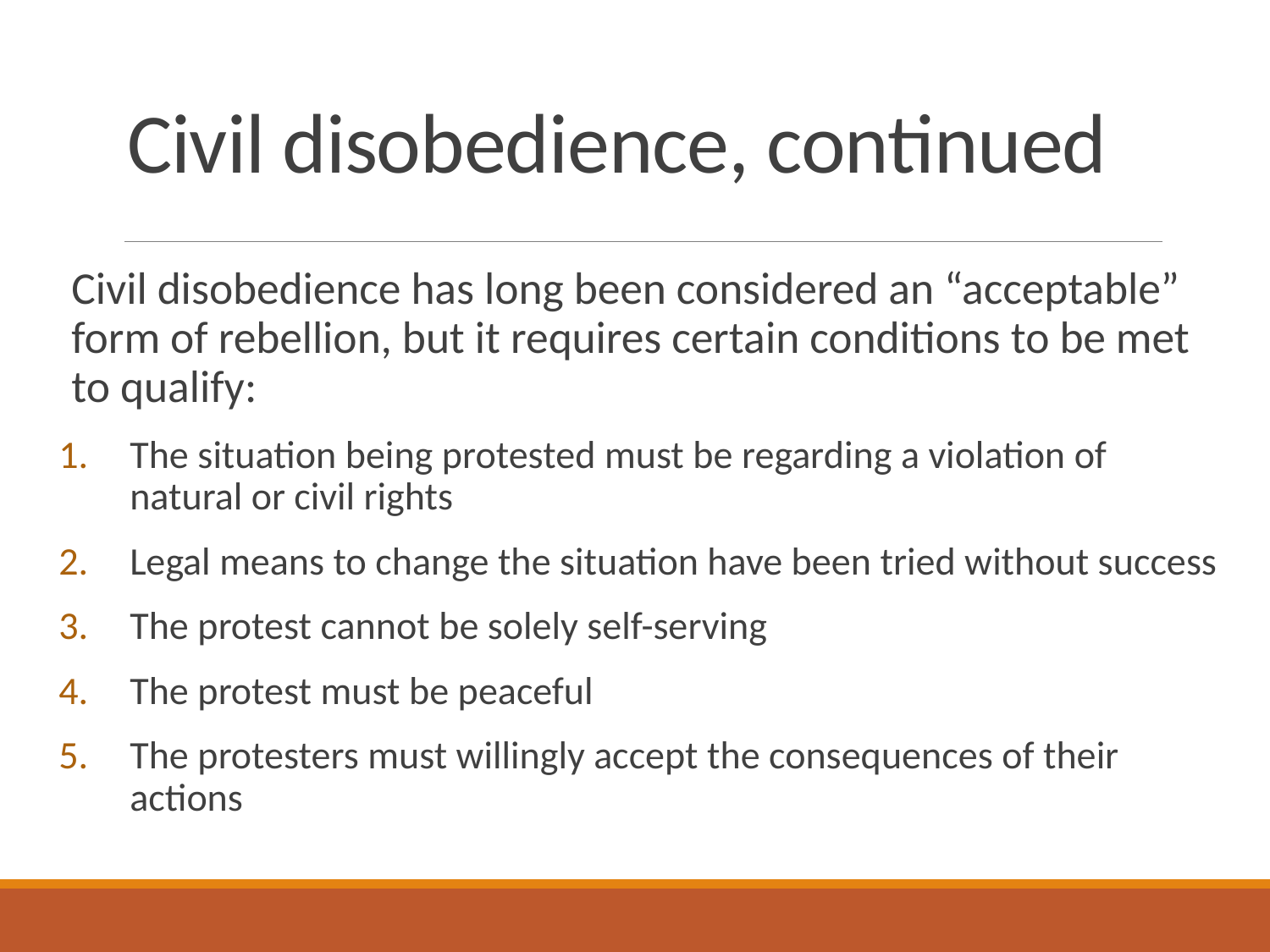

# Civil disobedience, continued

Civil disobedience has long been considered an “acceptable” form of rebellion, but it requires certain conditions to be met to qualify:
The situation being protested must be regarding a violation of natural or civil rights
Legal means to change the situation have been tried without success
The protest cannot be solely self-serving
The protest must be peaceful
The protesters must willingly accept the consequences of their actions